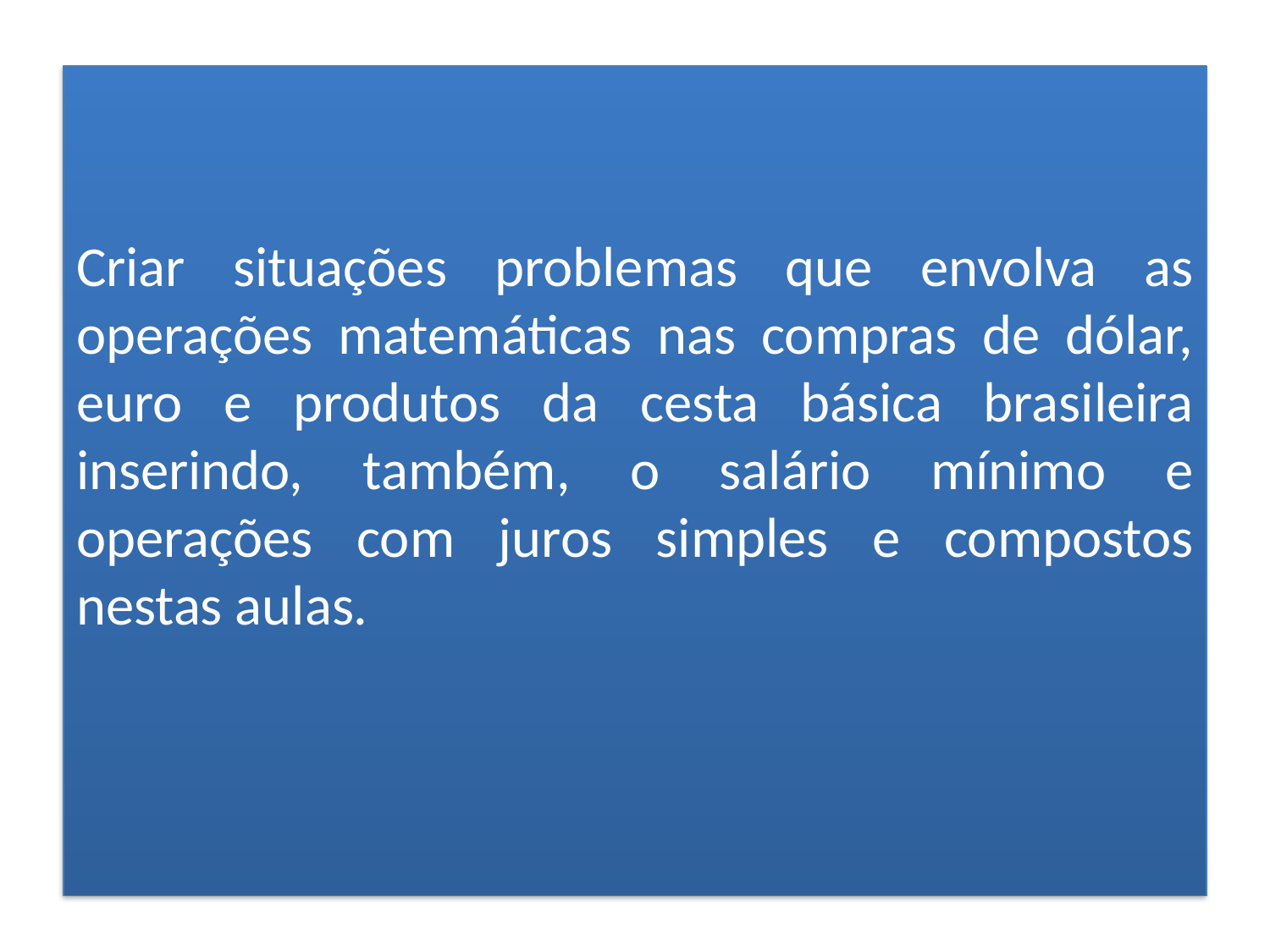

Criar situações problemas que envolva as operações matemáticas nas compras de dólar, euro e produtos da cesta básica brasileira inserindo, também, o salário mínimo e operações com juros simples e compostos nestas aulas.